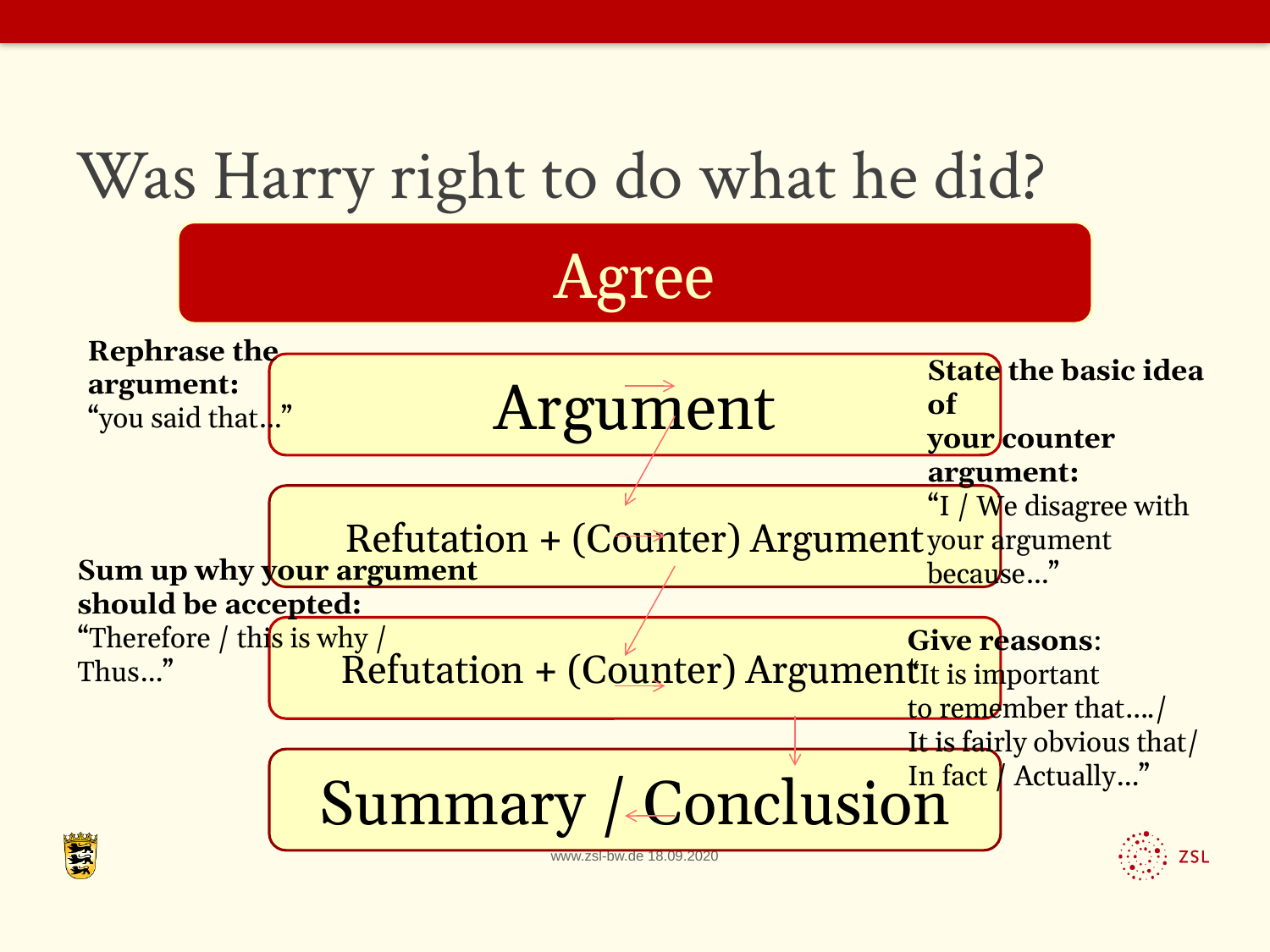

# Was Harry right to do what he did?
Agree
Argument
Refutation + (Counter) Argument
Disagree
Refutation + (Counter)
Argument
Refutation + (Counter) Argument
Summary / Conclusion
Summary / Conclusion
Rephrase the argument:
“you said that…”
State the basic idea of
your counter argument:
“I / We disagree with
your argument because…”
Sum up why your argument
should be accepted:
“Therefore / this is why /
Thus…”
Give reasons:
“It is important
to remember that…./
It is fairly obvious that/
In fact / Actually…”